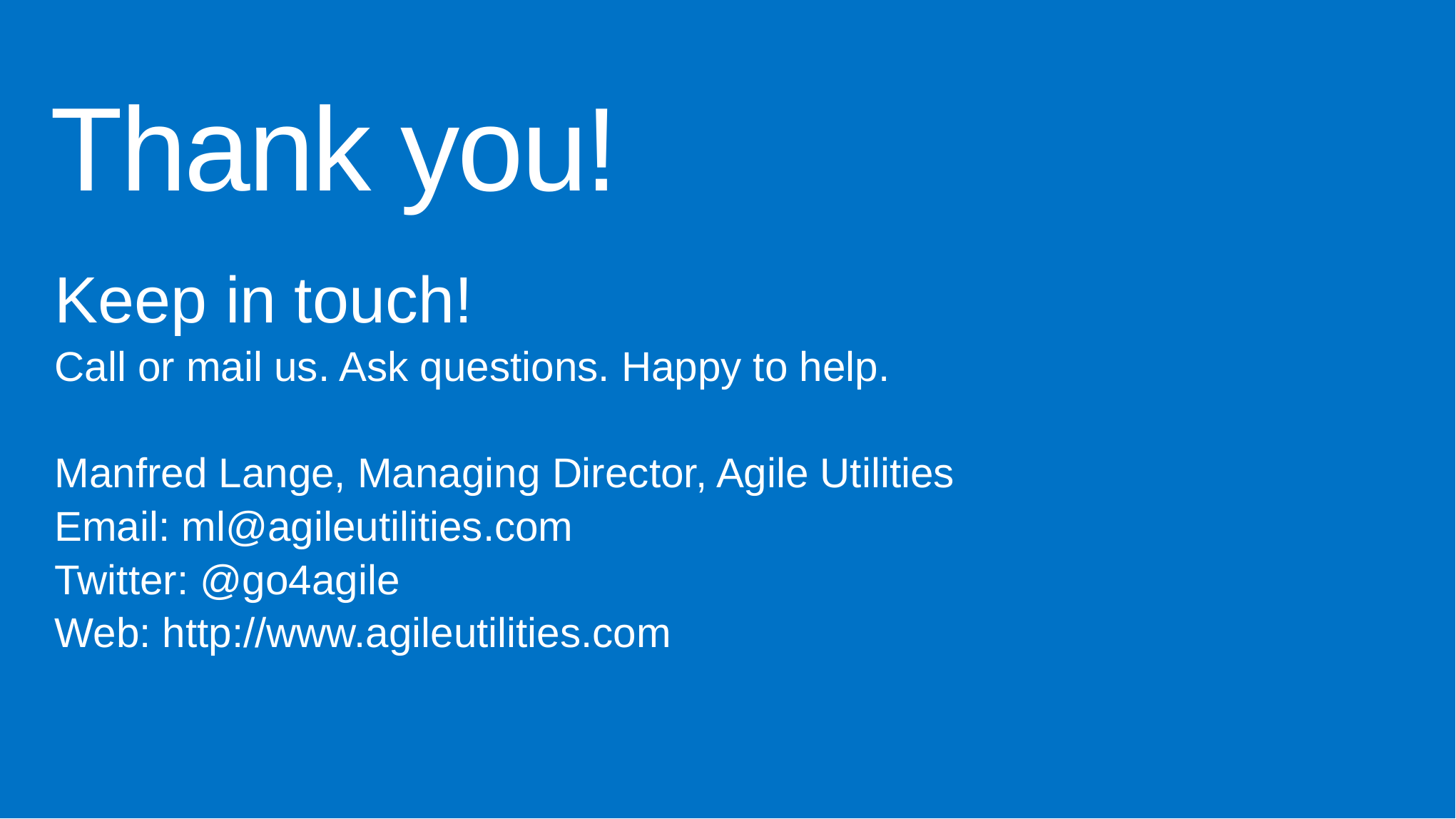

Thank you!
Keep in touch!
Call or mail us. Ask questions. Happy to help.

Manfred Lange, Managing Director, Agile Utilities
Email: ml@agileutilities.com
Twitter: @go4agile
Web: http://www.agileutilities.com